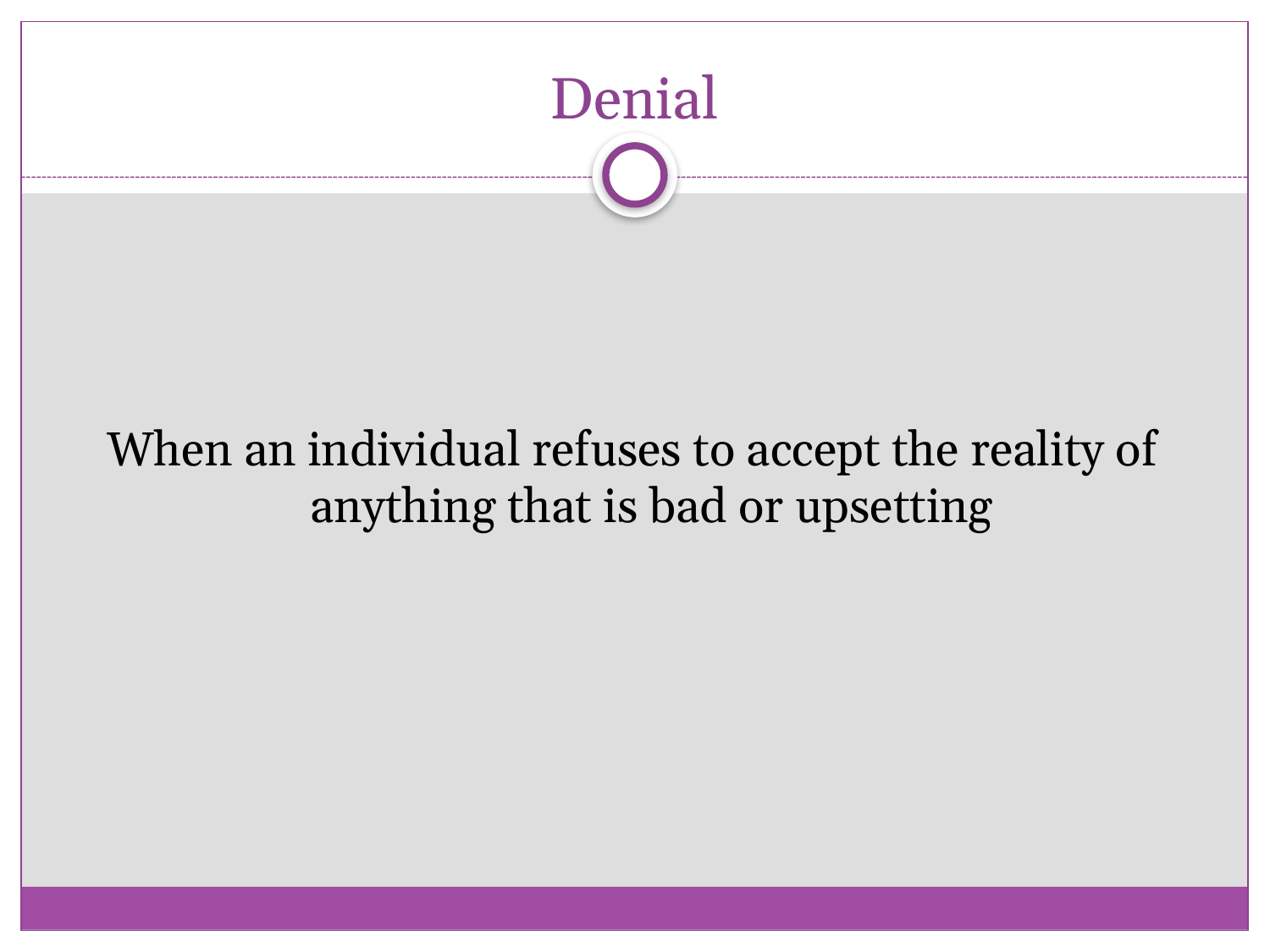

# Denial

When an individual refuses to accept the reality of anything that is bad or upsetting